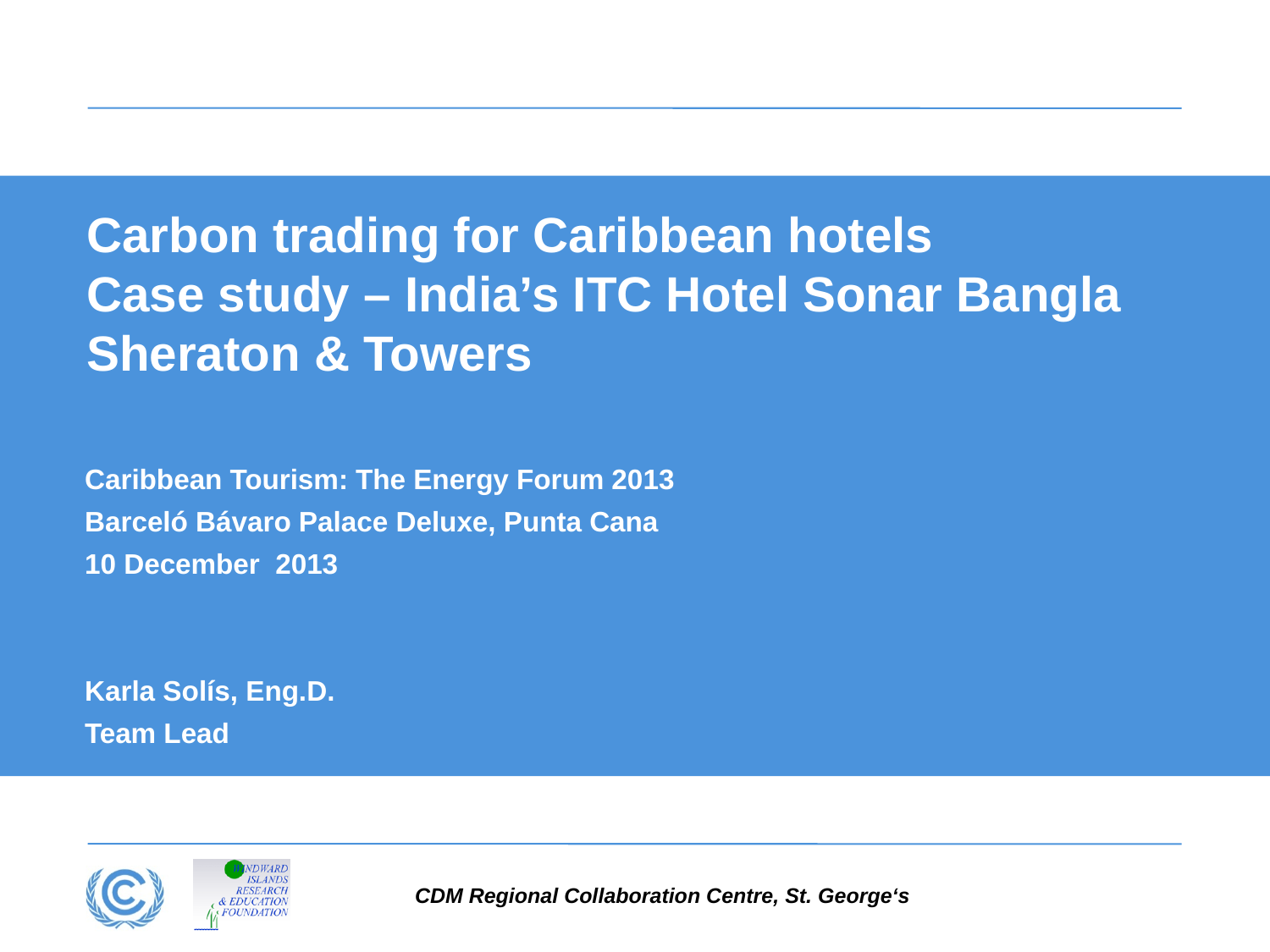

# Carbon trading for Caribbean hotels Case study – India’s ITC Hotel Sonar Bangla Sheraton & Towers

Caribbean Tourism: The Energy Forum 2013
Barceló Bávaro Palace Deluxe, Punta Cana
10 December  2013

Karla Solís, Eng.D.
Team Lead